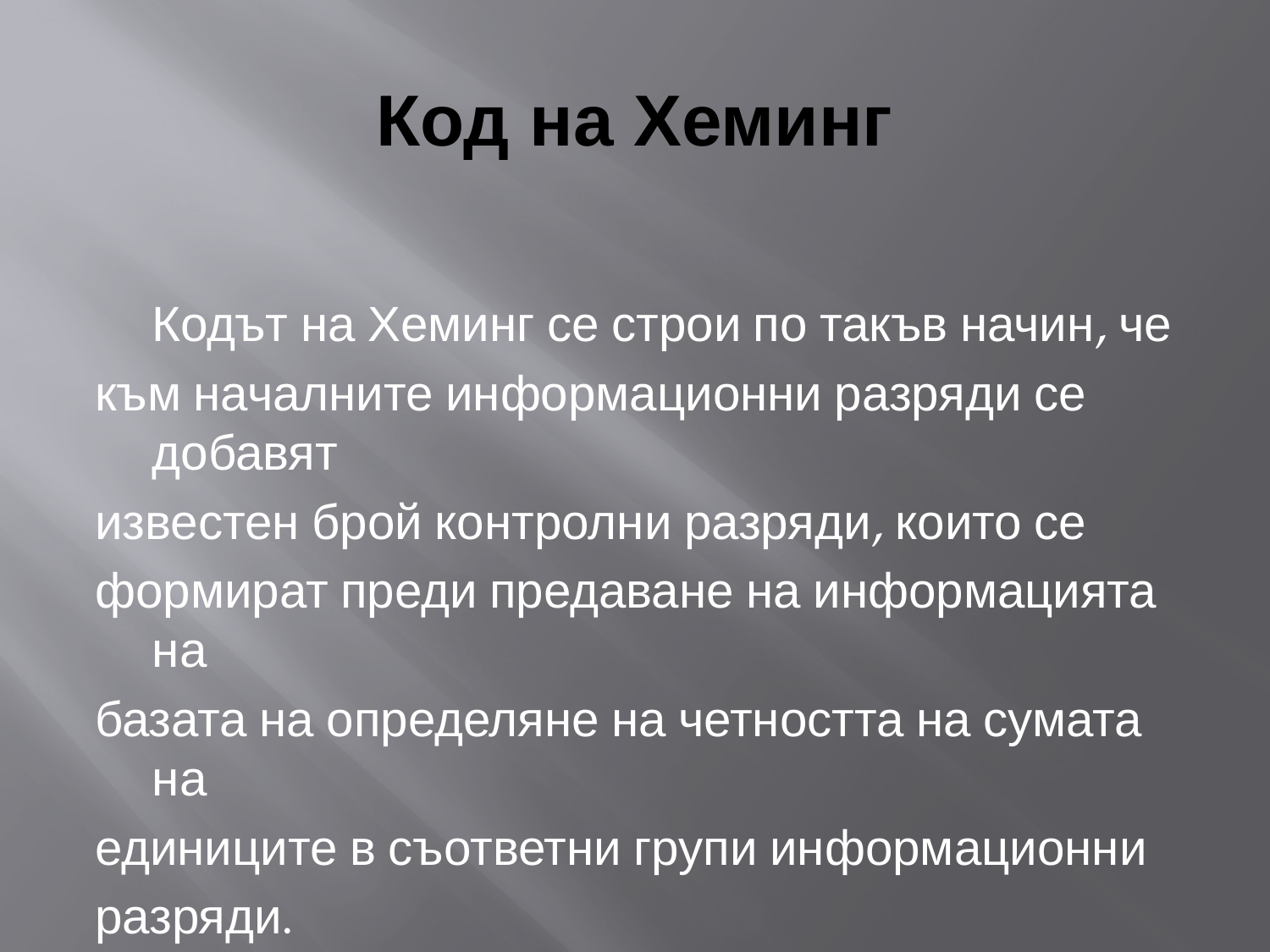

# Код на Хеминг
	Кодът на Хеминг се строи по такъв начин, че
към началните информационни разряди се добавят
известен брой контролни разряди, които се
формират преди предаване на информацията на
базата на определяне на четността на сумата на
единиците в съответни групи информационни
разряди.